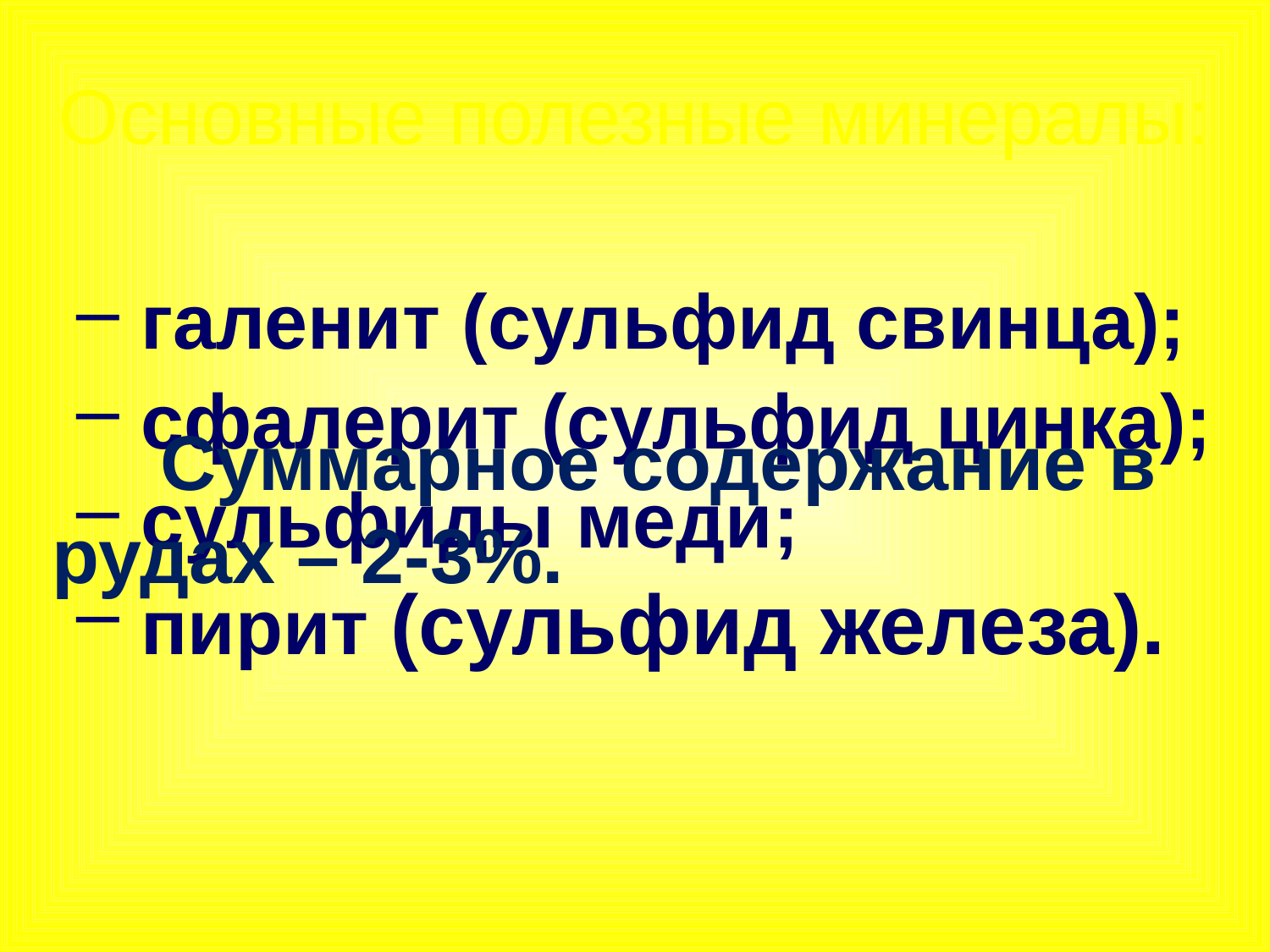

# Основные полезные минералы:
 галенит (сульфид свинца);
 сфалерит (сульфид цинка);
 сульфиды меди;
 пирит (сульфид железа).

     Суммарное содержание в рудах – 2-3%.